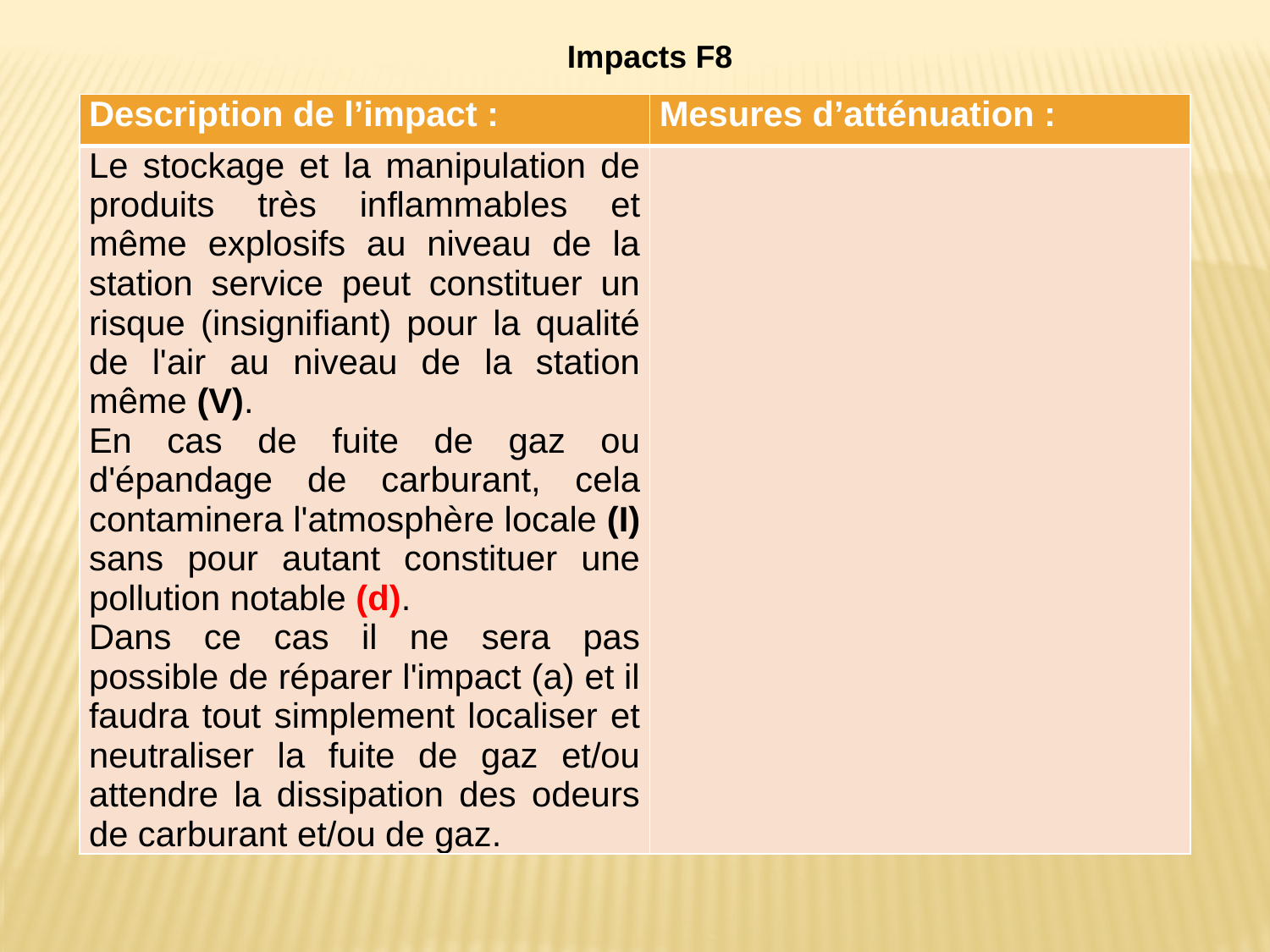

Impacts F8

| Description de l’impact : | Mesures d’atténuation : |
| --- | --- |
| Le stockage et la manipulation de produits très inflammables et même explosifs au niveau de la station service peut constituer un risque (insignifiant) pour la qualité de l'air au niveau de la station même (V). En cas de fuite de gaz ou d'épandage de carburant, cela contaminera l'atmosphère locale (I) sans pour autant constituer une pollution notable (d). Dans ce cas il ne sera pas possible de réparer l'impact (a) et il faudra tout simplement localiser et neutraliser la fuite de gaz et/ou attendre la dissipation des odeurs de carburant et/ou de gaz. |  |